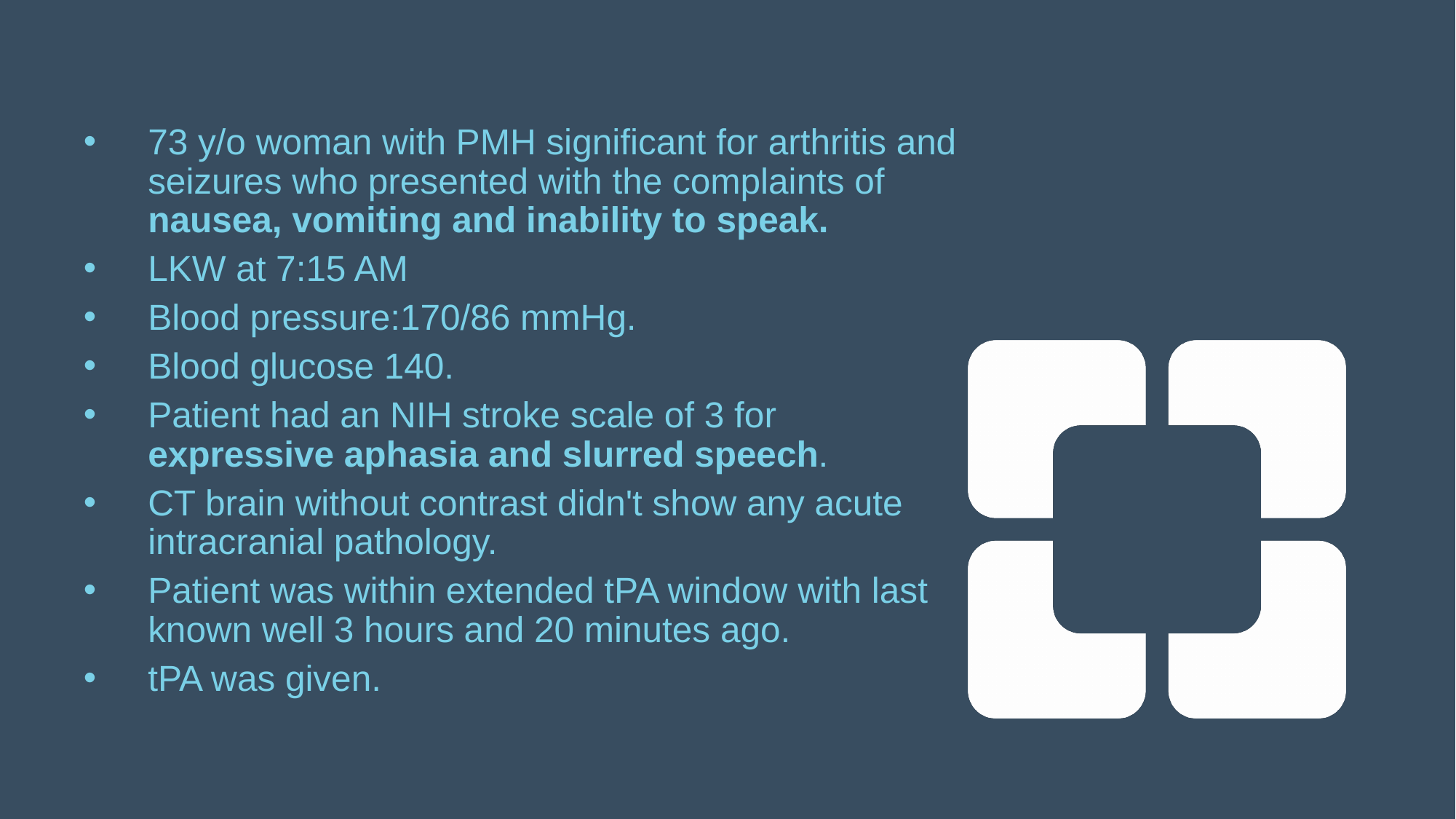

73 y/o woman with PMH significant for arthritis and seizures who presented with the complaints of nausea, vomiting and inability to speak.
LKW at 7:15 AM
Blood pressure:170/86 mmHg.
Blood glucose 140.
Patient had an NIH stroke scale of 3 for expressive aphasia and slurred speech.
CT brain without contrast didn't show any acute intracranial pathology.
Patient was within extended tPA window with last known well 3 hours and 20 minutes ago.
tPA was given.